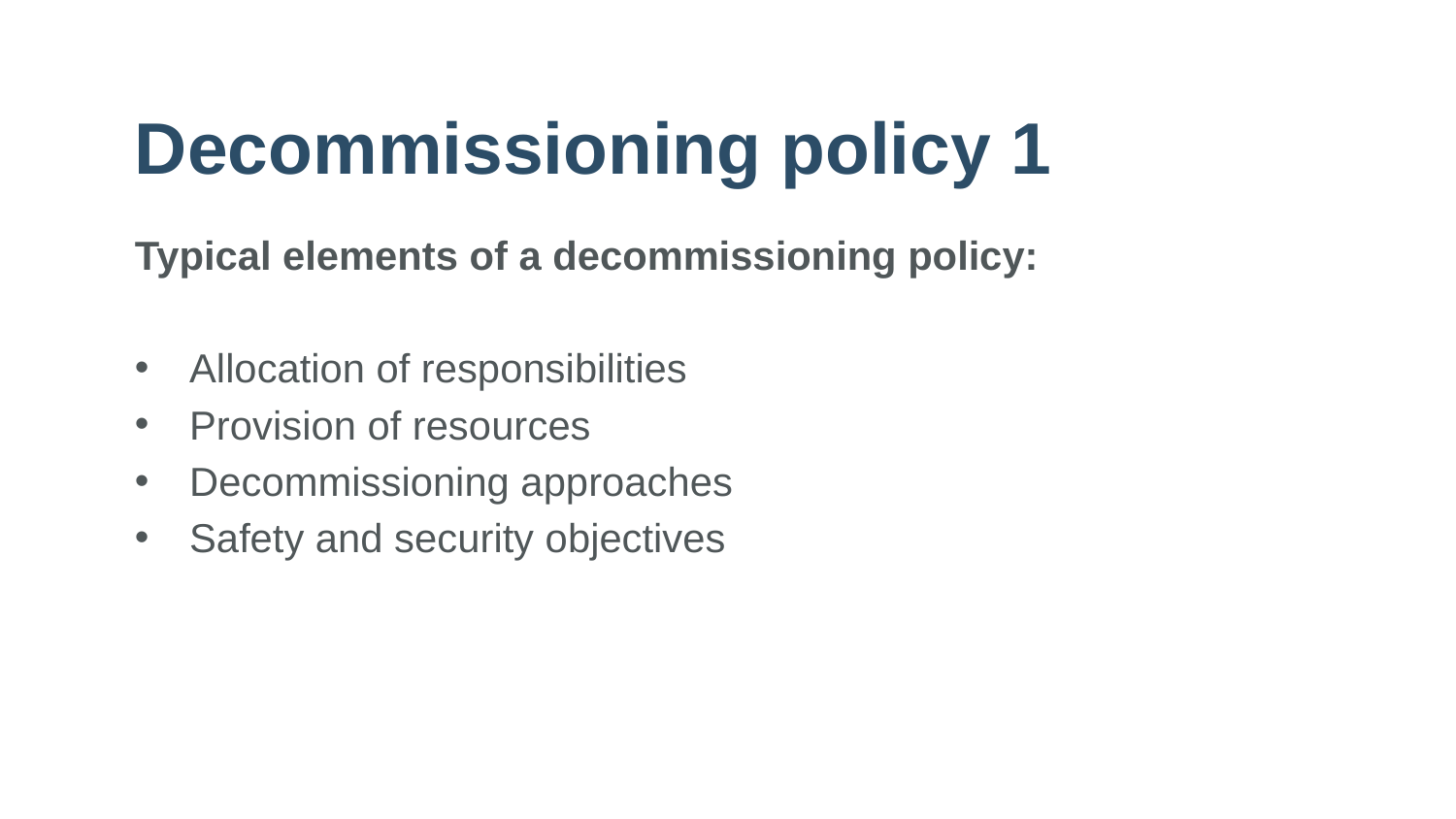

# Decommissioning policy 1
Typical elements of a decommissioning policy:

Allocation of responsibilities
Provision of resources
Decommissioning approaches
Safety and security objectives